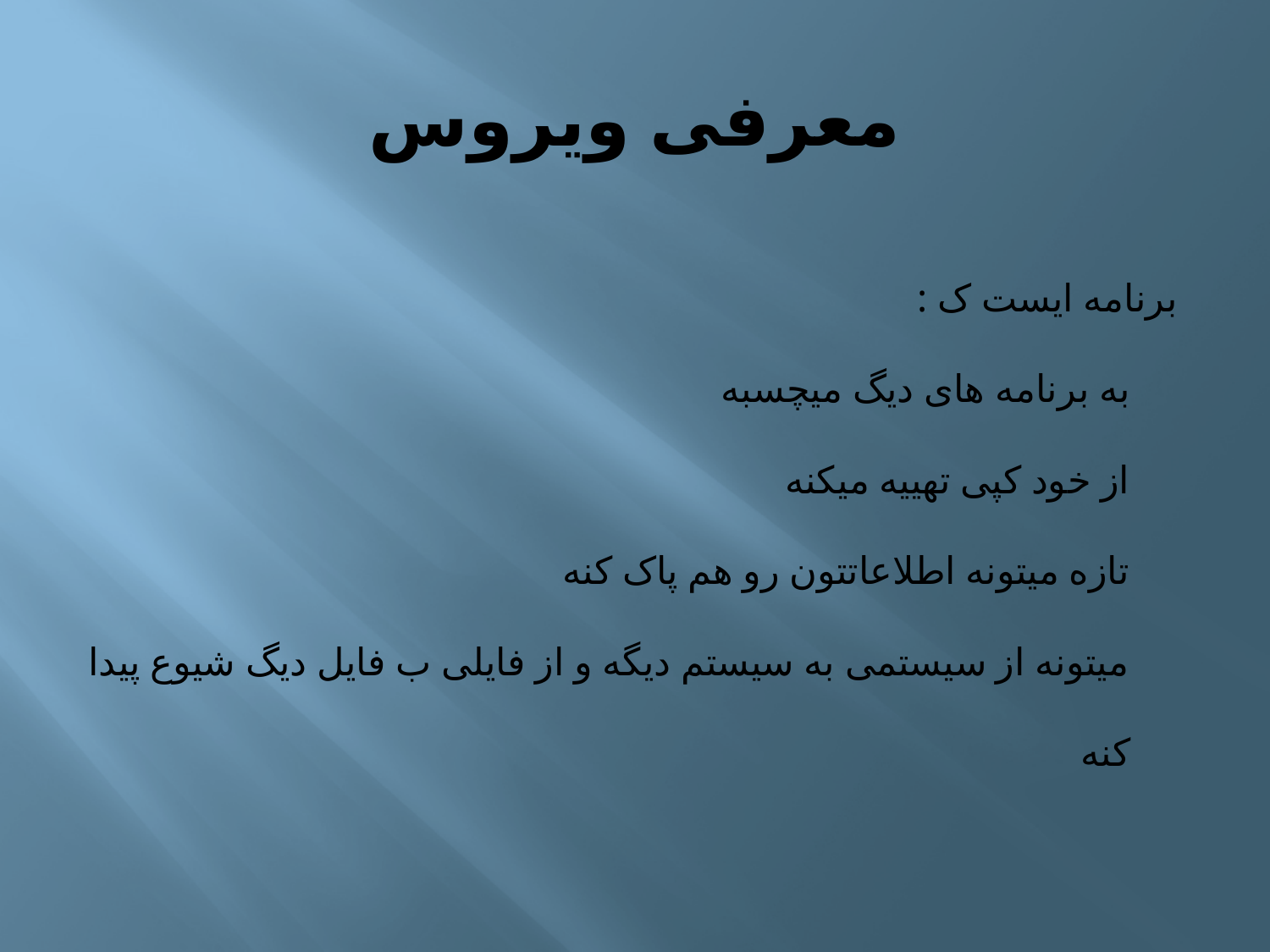

# معرفی ویروس
برنامه ایست ک :
به برنامه های دیگ میچسبه
از خود کپی تهییه میکنه
تازه میتونه اطلاعاتتون رو هم پاک کنه
میتونه از سیستمی به سیستم دیگه و از فایلی ب فایل دیگ شیوع پیدا کنه